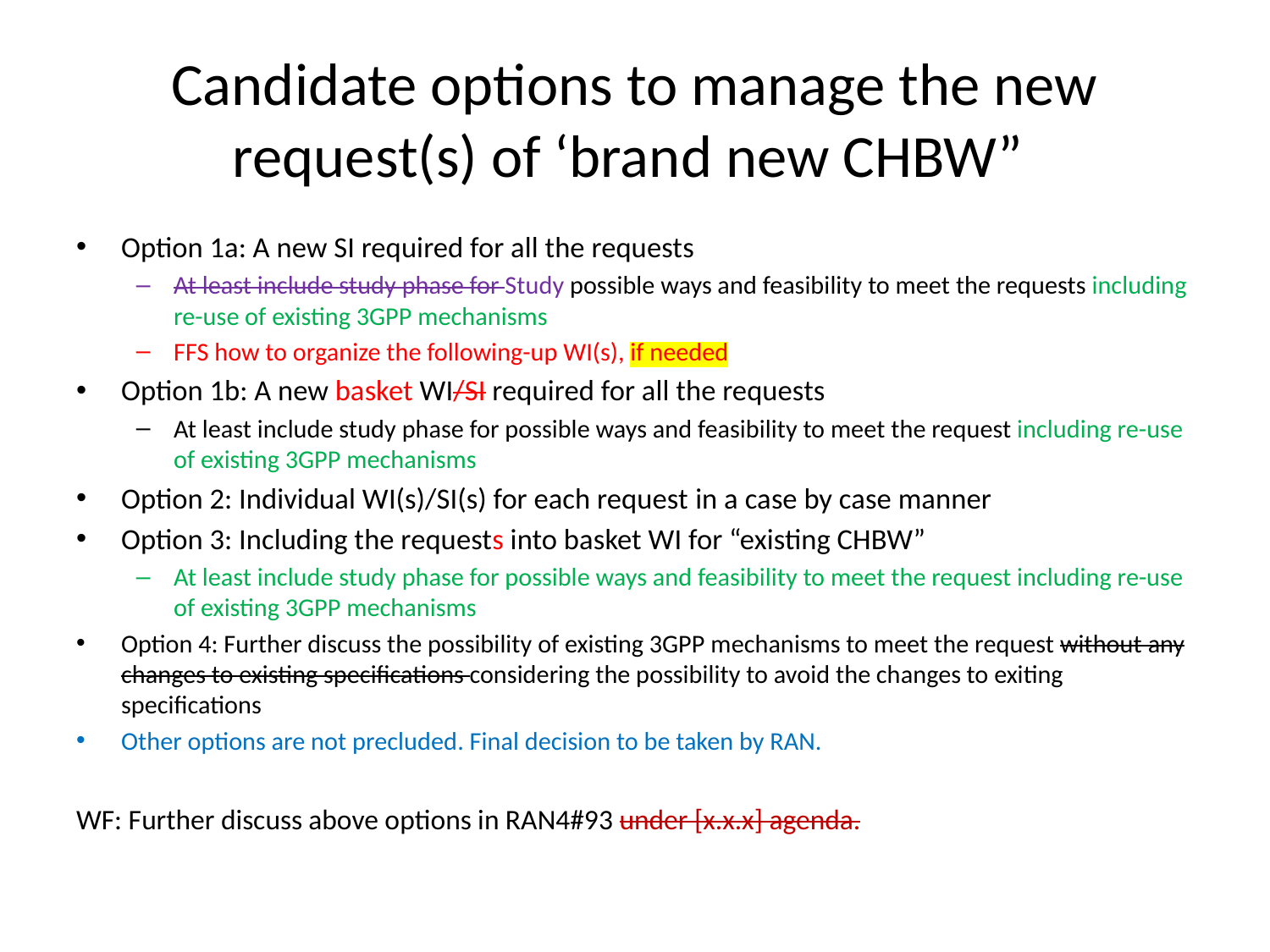

# Candidate options to manage the new request(s) of ‘brand new CHBW”
Option 1a: A new SI required for all the requests
At least include study phase for Study possible ways and feasibility to meet the requests including re-use of existing 3GPP mechanisms
FFS how to organize the following-up WI(s), if needed
Option 1b: A new basket WI/SI required for all the requests
At least include study phase for possible ways and feasibility to meet the request including re-use of existing 3GPP mechanisms
Option 2: Individual WI(s)/SI(s) for each request in a case by case manner
Option 3: Including the requests into basket WI for “existing CHBW”
At least include study phase for possible ways and feasibility to meet the request including re-use of existing 3GPP mechanisms
Option 4: Further discuss the possibility of existing 3GPP mechanisms to meet the request without any changes to existing specifications considering the possibility to avoid the changes to exiting specifications
Other options are not precluded. Final decision to be taken by RAN.

WF: Further discuss above options in RAN4#93 under [x.x.x] agenda.